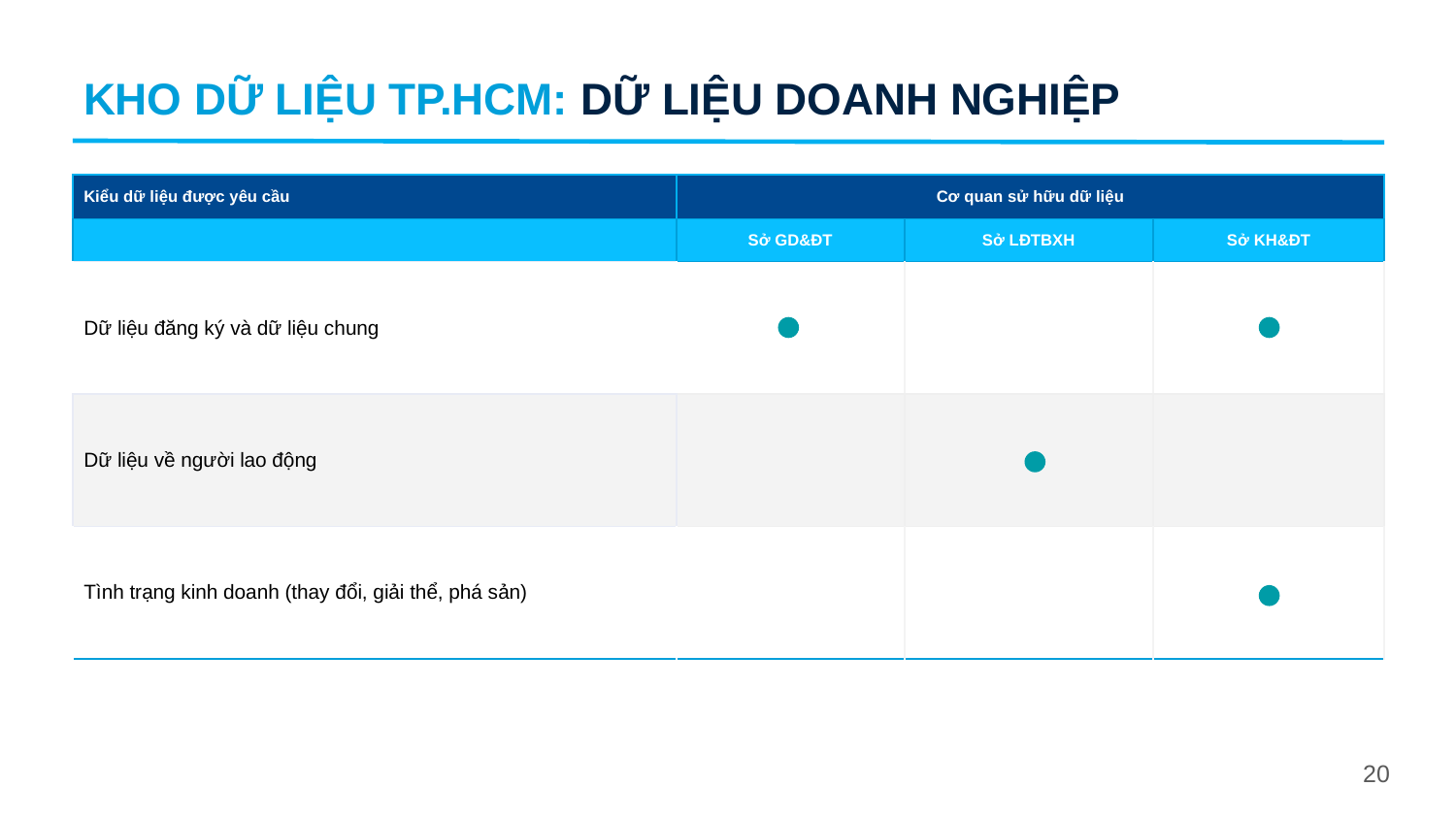

KHO DỮ LIỆU TP.HCM: DỮ LIỆU DOANH NGHIỆP
| Kiểu dữ liệu được yêu cầu | Cơ quan sử hữu dữ liệu |  |  |
| --- | --- | --- | --- |
|  | Sở GD&ĐT | Sở LĐTBXH | Sở KH&ĐT |
| Dữ liệu đăng ký và dữ liệu chung |  |  |  |
| Dữ liệu về người lao động |  |  |  |
| Tình trạng kinh doanh (thay đổi, giải thể, phá sản) |  |  |  |

20